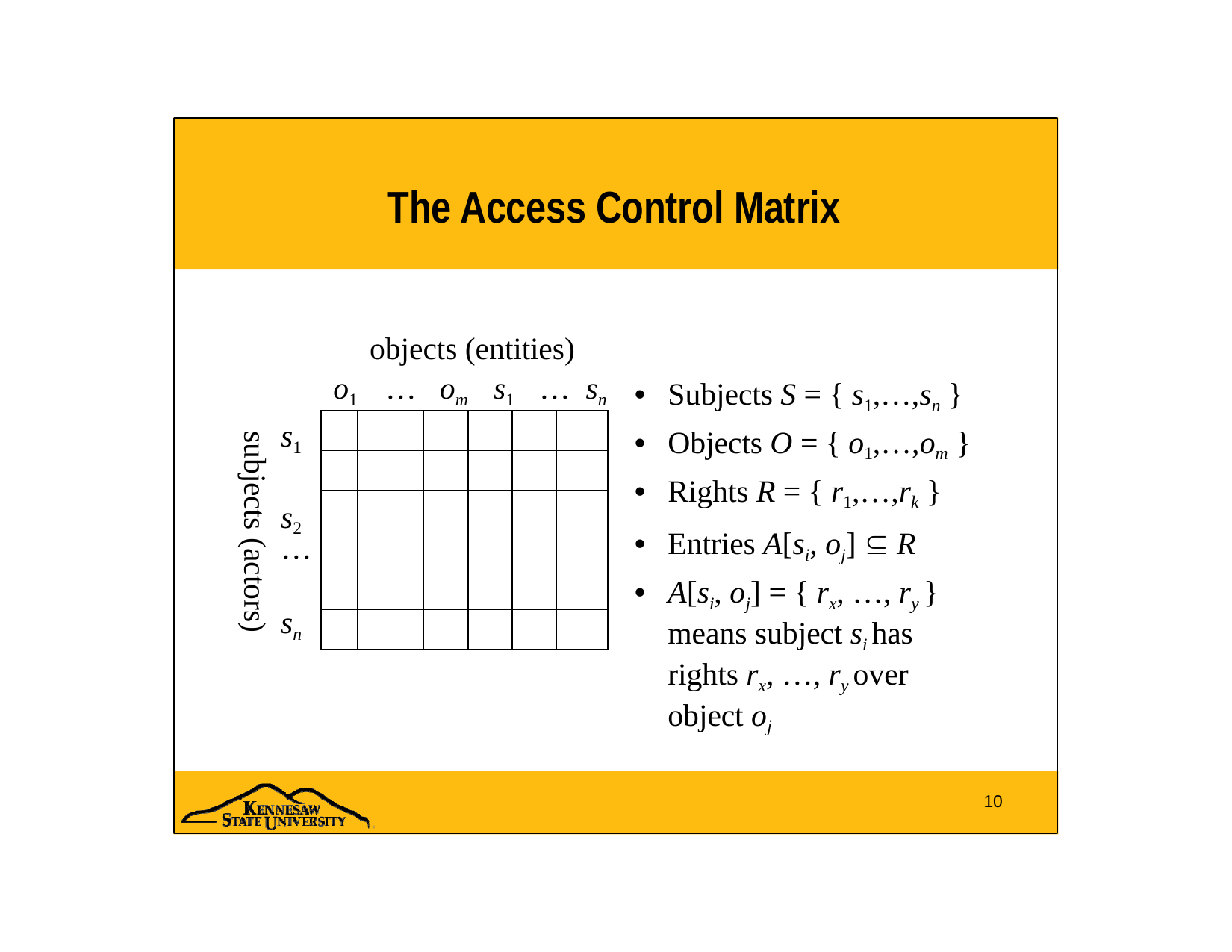

# The Access Control Matrix
objects (entities)
o1	…	om	s1	…	sn
Subjects S = { s1,…,sn }
Objects O = { o1,…,om }
Rights R = { r1,…,rk }
Entries A[si, oj] ⊆ R
A[si, oj] = { rx, …, ry }  means subject si has  rights rx, …, ry over  object oj
|  |  |  |  |  |  |
| --- | --- | --- | --- | --- | --- |
|  |  |  |  |  |  |
|  |  |  |  |  |  |
|  |  |  |  |  |  |
s1  s2
subjects (actors)
…
sn

10